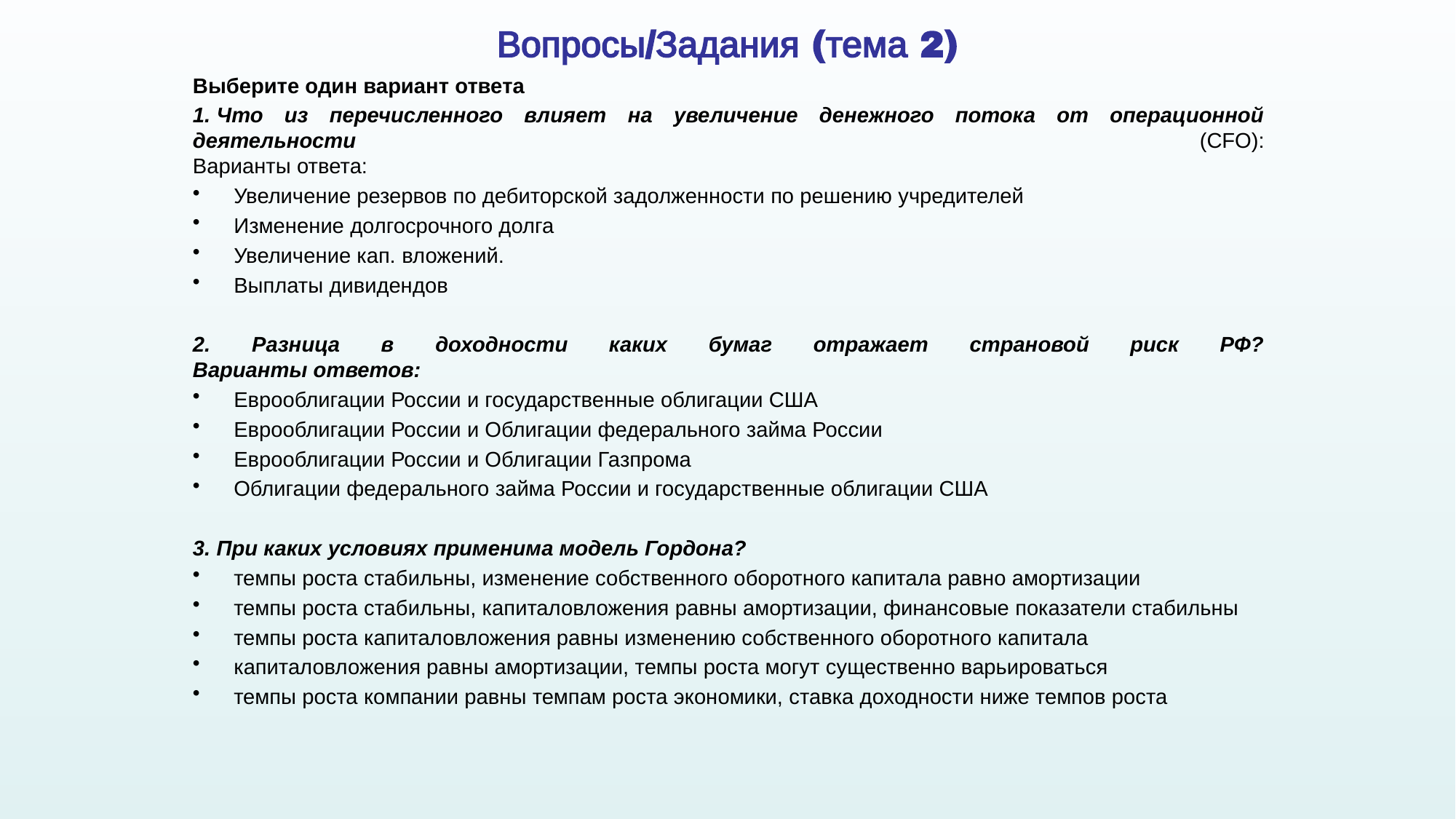

# Вопросы/Задания (тема 2)
Выберите один вариант ответа
1. Что из перечисленного влияет на увеличение денежного потока от операционной деятельности (CFO):
Варианты ответа:
Увеличение резервов по дебиторской задолженности по решению учредителей
Изменение долгосрочного долга
Увеличение кап. вложений.
Выплаты дивидендов

2. Разница в доходности каких бумаг отражает страновой риск РФ?
Варианты ответов:
Еврооблигации России и государственные облигации США
Еврооблигации России и Облигации федерального займа России
Еврооблигации России и Облигации Газпрома
Облигации федерального займа России и государственные облигации США

3. При каких условиях применима модель Гордона?
темпы роста стабильны, изменение собственного оборотного капитала равно амортизации
темпы роста стабильны, капиталовложения равны амортизации, финансовые показатели стабильны
темпы роста капиталовложения равны изменению собственного оборотного капитала
капиталовложения равны амортизации, темпы роста могут существенно варьироваться
темпы роста компании равны темпам роста экономики, ставка доходности ниже темпов роста